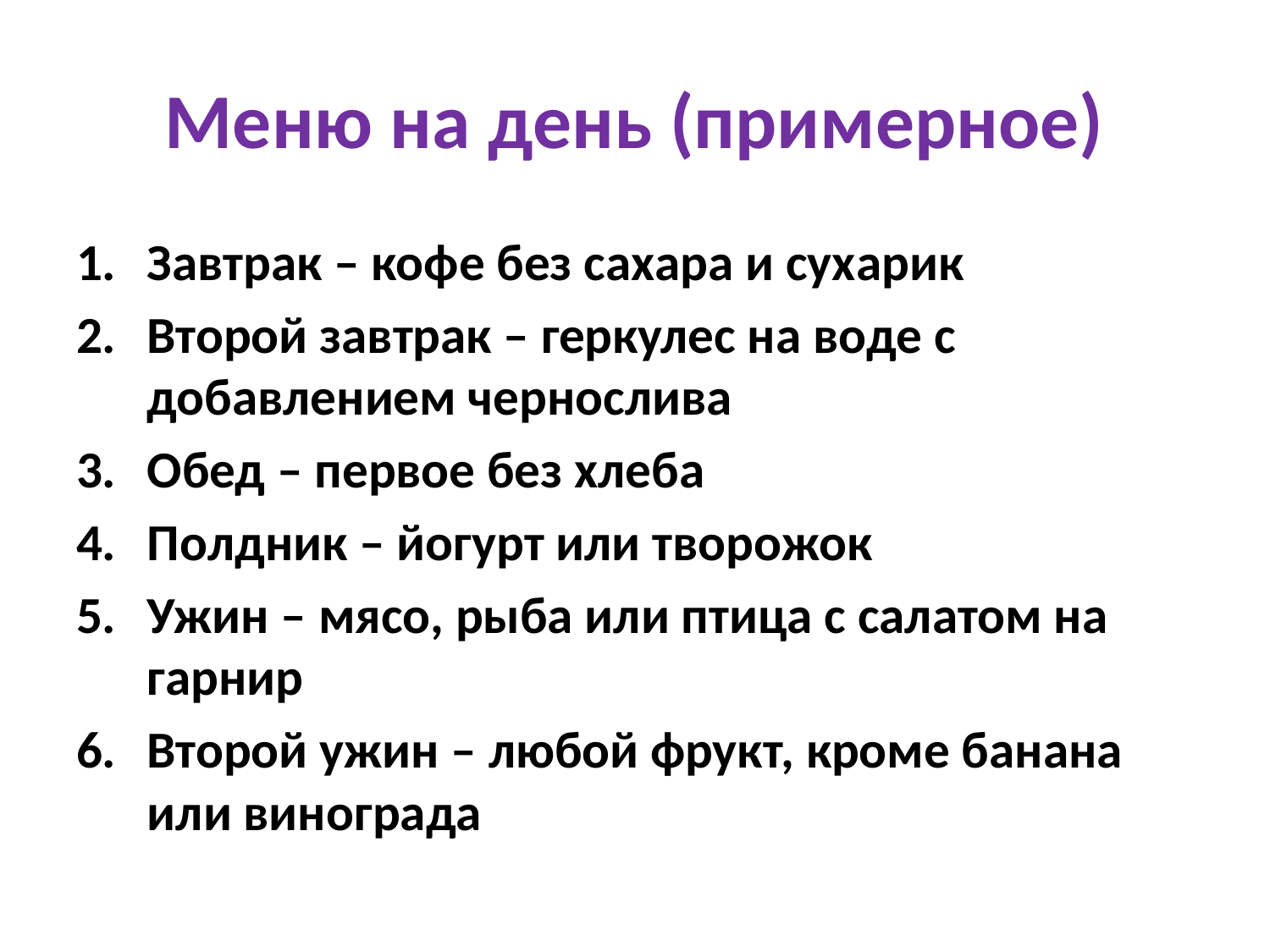

# Меню на день (примерное)
Завтрак – кофе без сахара и сухарик
Второй завтрак – геркулес на воде с добавлением чернослива
Обед – первое без хлеба
Полдник – йогурт или творожок
Ужин – мясо, рыба или птица с салатом на гарнир
Второй ужин – любой фрукт, кроме банана или винограда